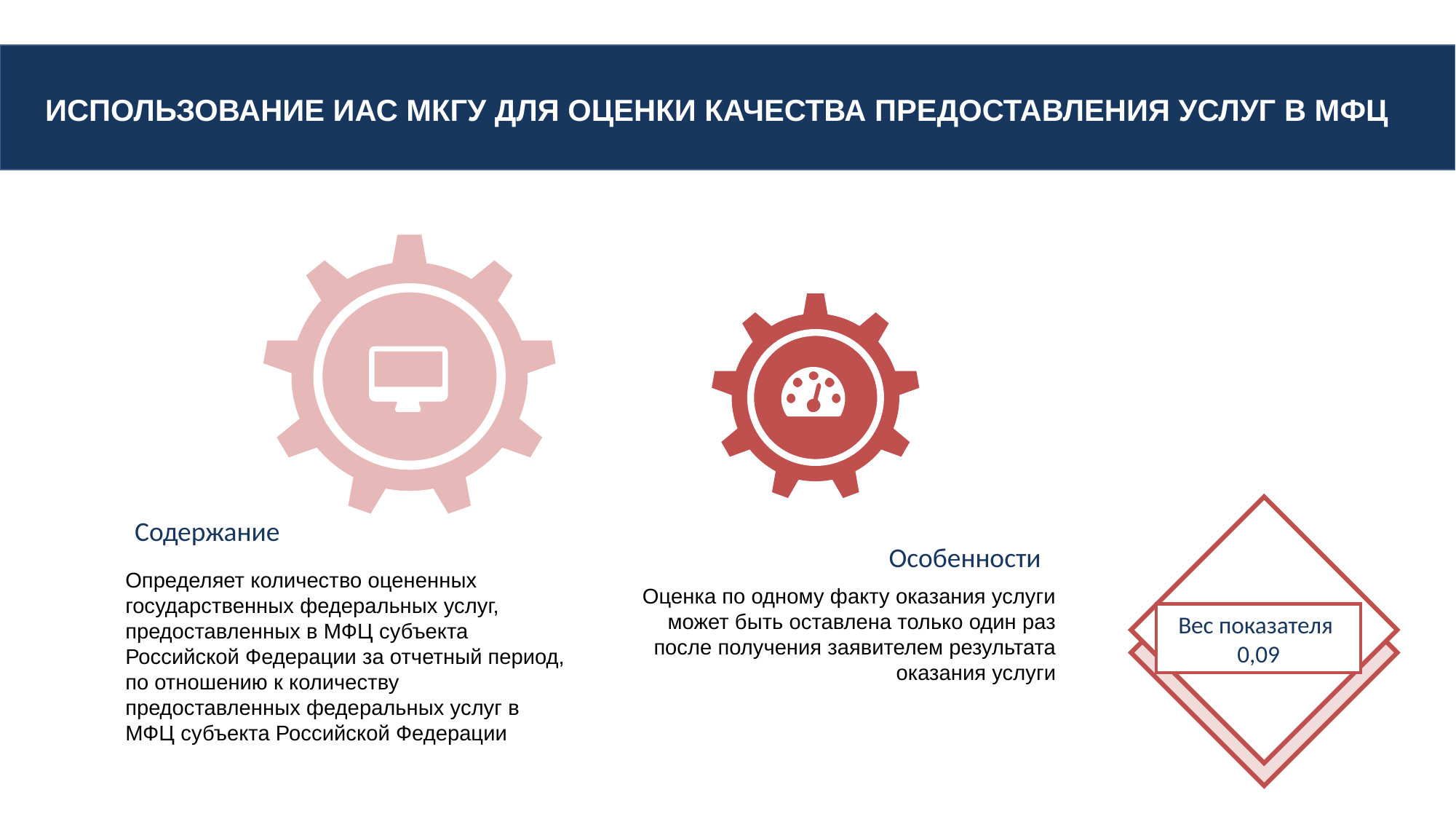

Использование ИАС МКГУ для оценки качества предоставления услуг в МФЦ

Содержание
Определяет количество оцененных государственных федеральных услуг, предоставленных в МФЦ субъекта Российской Федерации за отчетный период, по отношению к количеству предоставленных федеральных услуг в МФЦ субъекта Российской Федерации

Особенности
Оценка по одному факту оказания услуги может быть оставлена только один раз после получения заявителем результата оказания услуги

Вес показателя
0,09